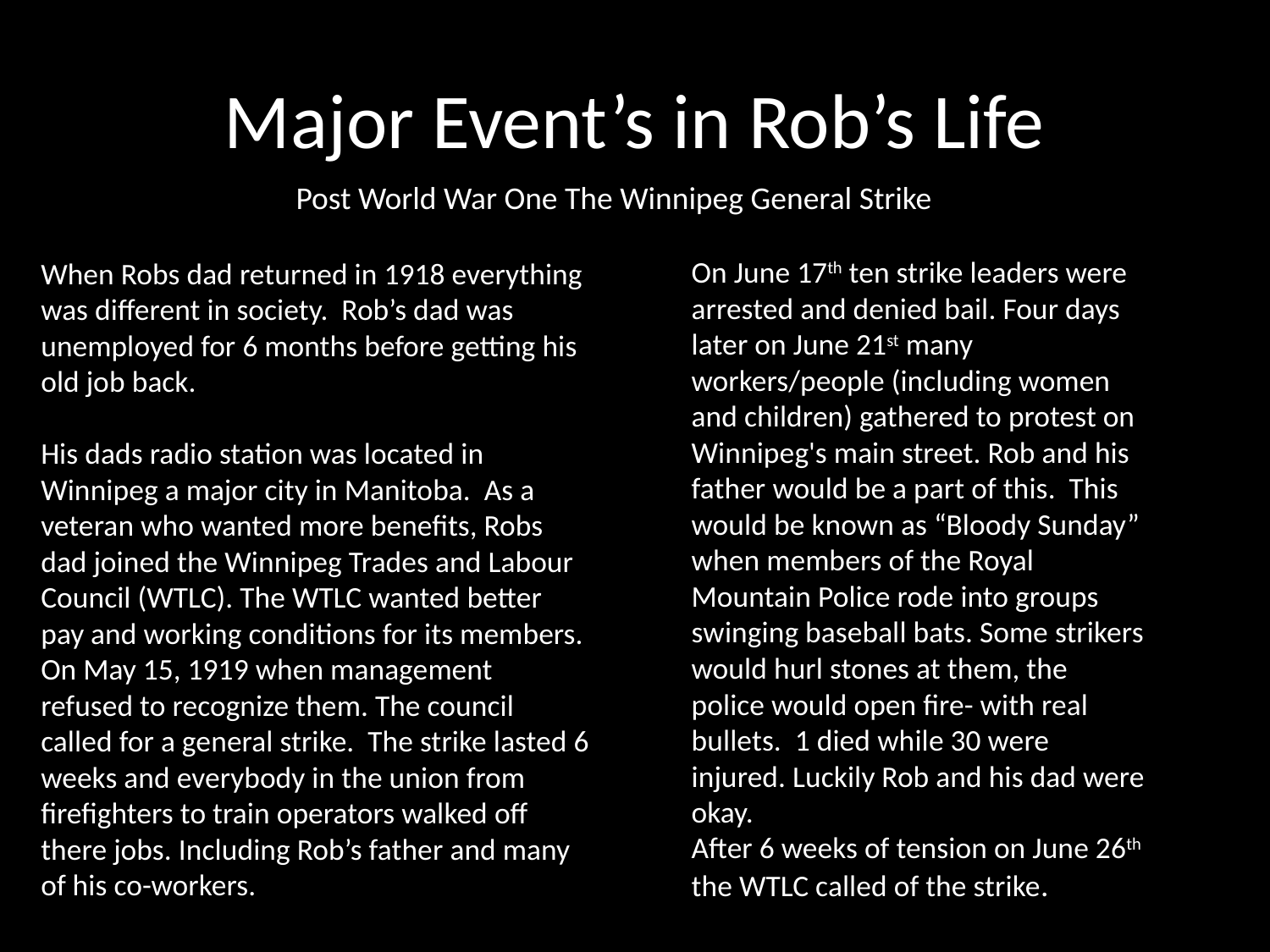

# Major Event’s in Rob’s Life
Post World War One The Winnipeg General Strike
On June 17th ten strike leaders were arrested and denied bail. Four days later on June 21st many workers/people (including women and children) gathered to protest on Winnipeg's main street. Rob and his father would be a part of this.  This would be known as “Bloody Sunday” when members of the Royal Mountain Police rode into groups swinging baseball bats. Some strikers would hurl stones at them, the police would open fire- with real bullets.  1 died while 30 were injured. Luckily Rob and his dad were okay.
After 6 weeks of tension on June 26th the WTLC called of the strike.
When Robs dad returned in 1918 everything was different in society.  Rob’s dad was unemployed for 6 months before getting his old job back.

His dads radio station was located in Winnipeg a major city in Manitoba.  As a veteran who wanted more benefits, Robs dad joined the Winnipeg Trades and Labour Council (WTLC). The WTLC wanted better pay and working conditions for its members. On May 15, 1919 when management refused to recognize them. The council called for a general strike.  The strike lasted 6 weeks and everybody in the union from firefighters to train operators walked off there jobs. Including Rob’s father and many of his co-workers.